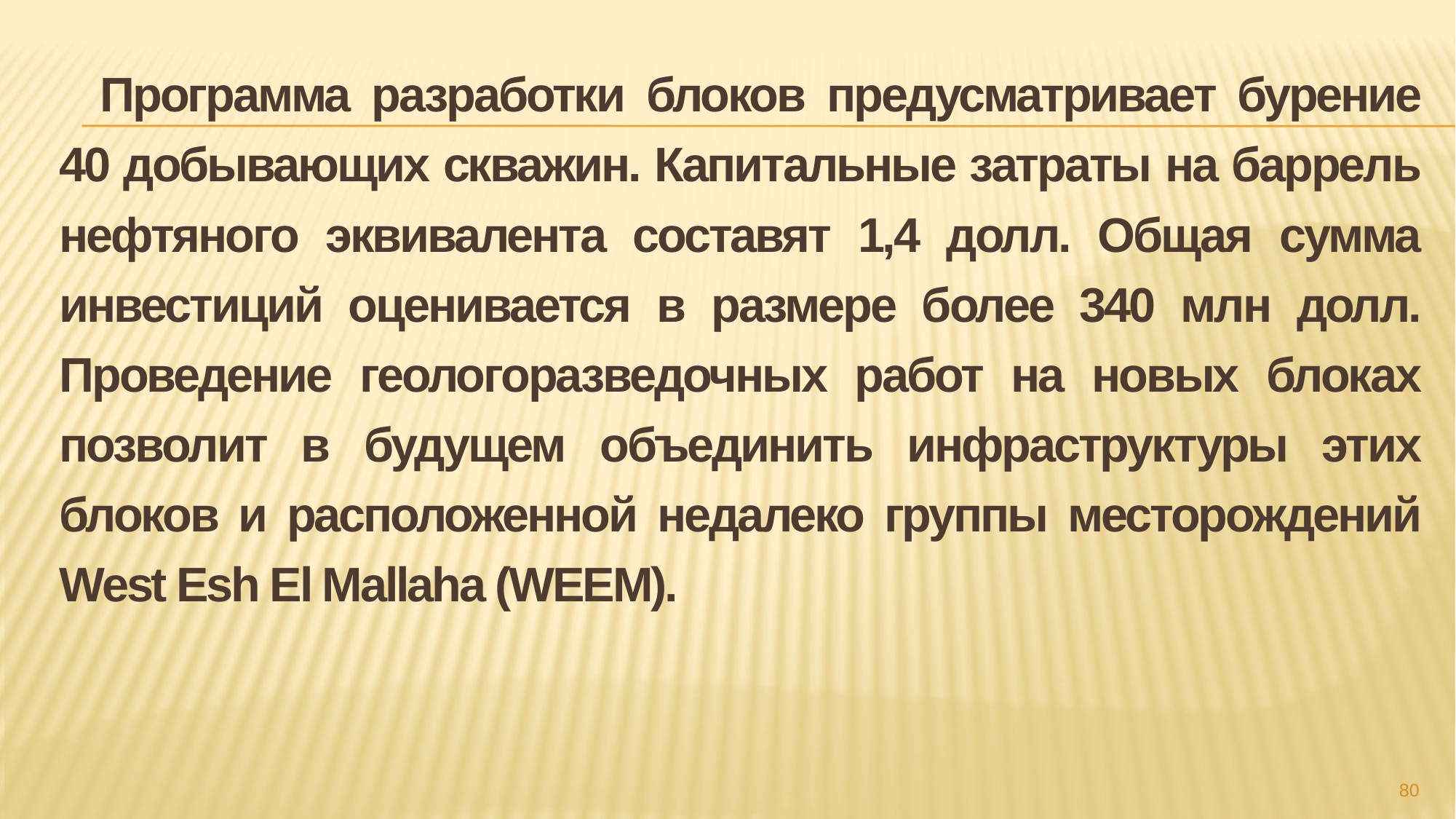

Программа разработки блоков предусматривает бурение 40 добывающих скважин. Капитальные затраты на баррель нефтяного эквивалента составят 1,4 долл. Общая сумма инвестиций оценивается в размере более 340 млн долл. Проведение геологоразведочных работ на новых блоках позволит в будущем объединить инфраструктуры этих блоков и расположенной недалеко группы месторождений West Esh El Mallaha (WEEM).
#
80